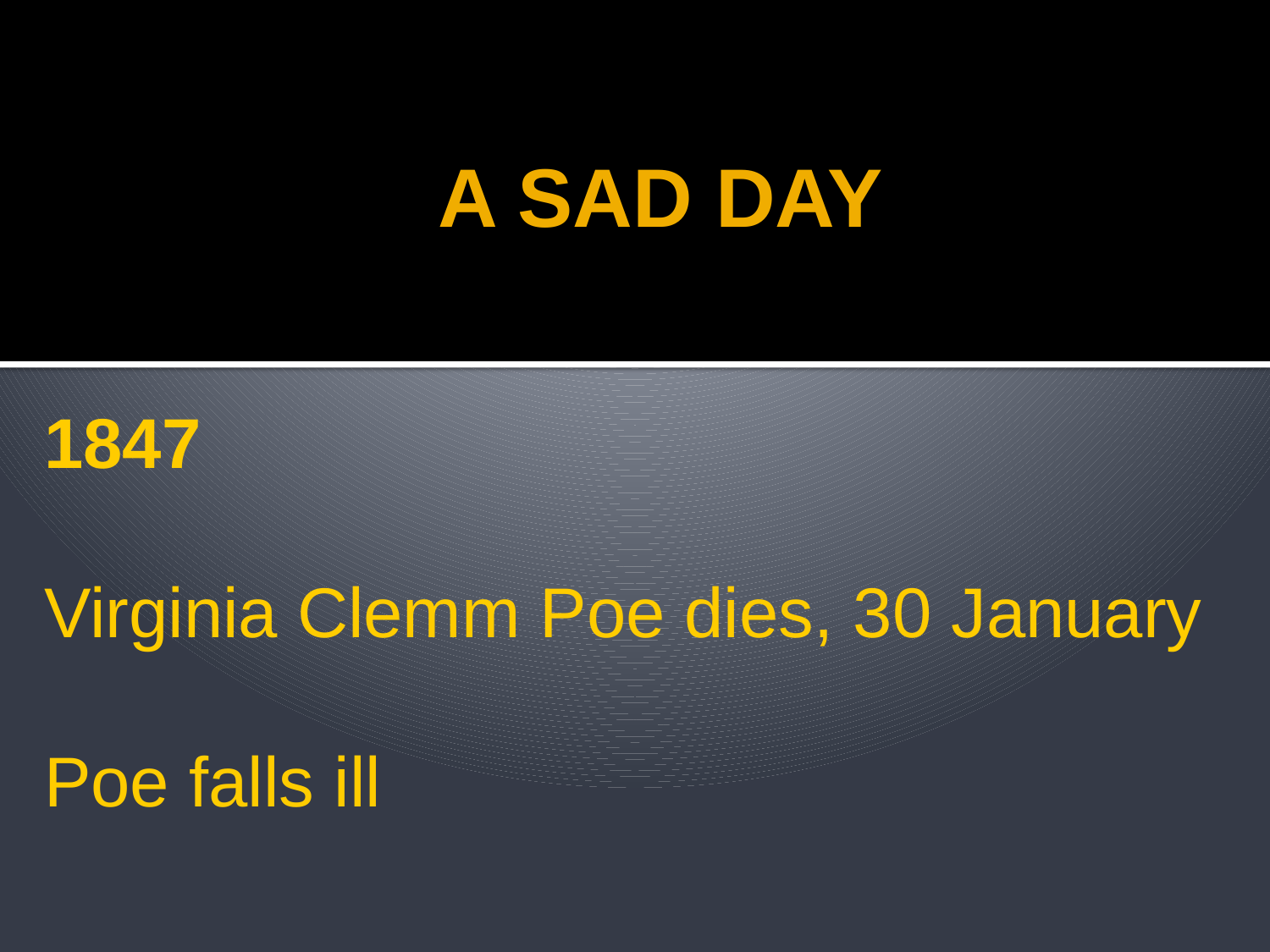

# A SAD DAY

1847
Virginia Clemm Poe dies, 30 January

Poe falls ill